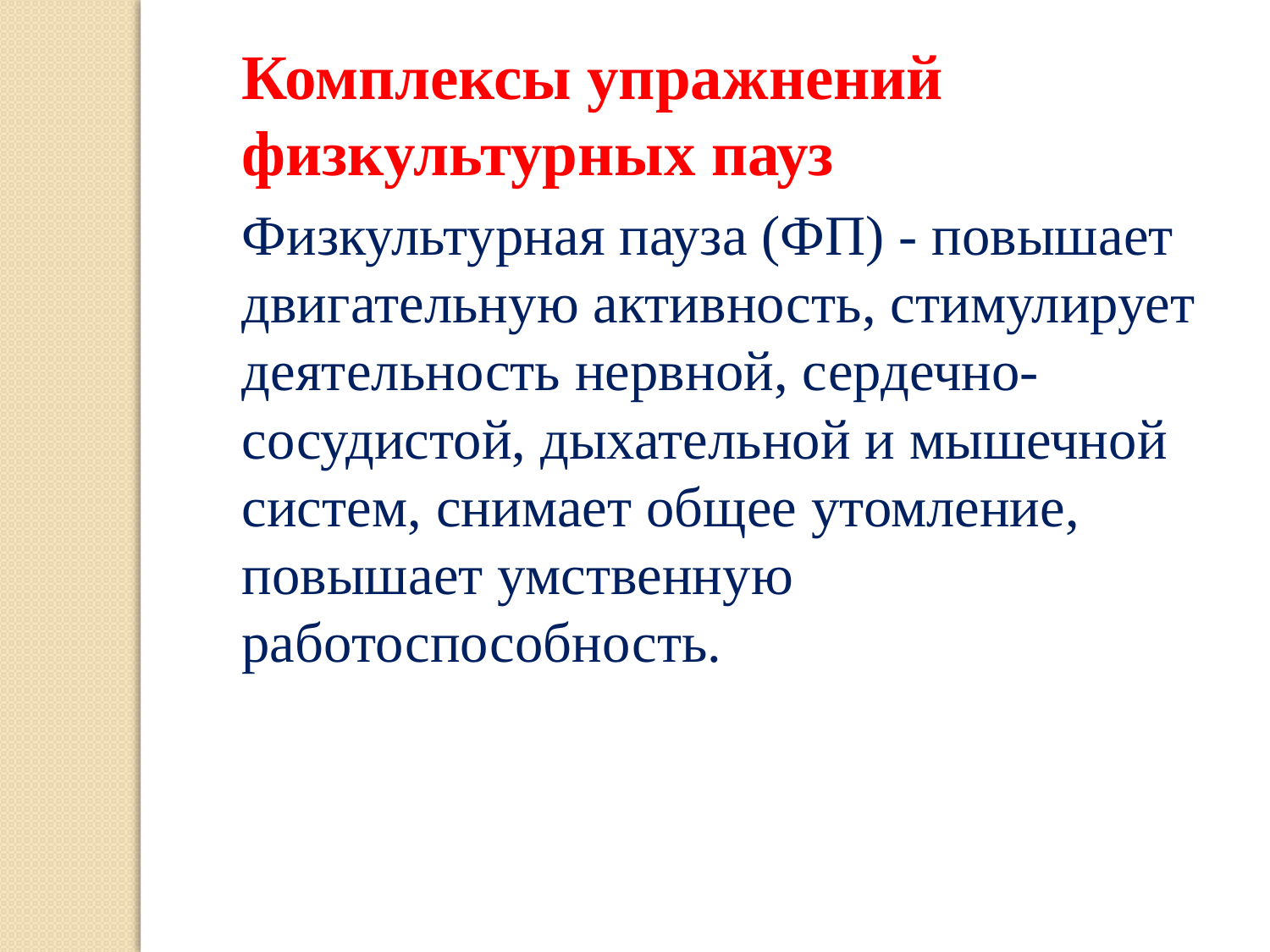

Комплексы упражнений физкультурных пауз
	Физкультурная пауза (ФП) - повышает двигательную активность, стимулирует деятельность нервной, сердечно-сосудистой, дыхательной и мышечной систем, снимает общее утомление, повышает умственную работоспособность.